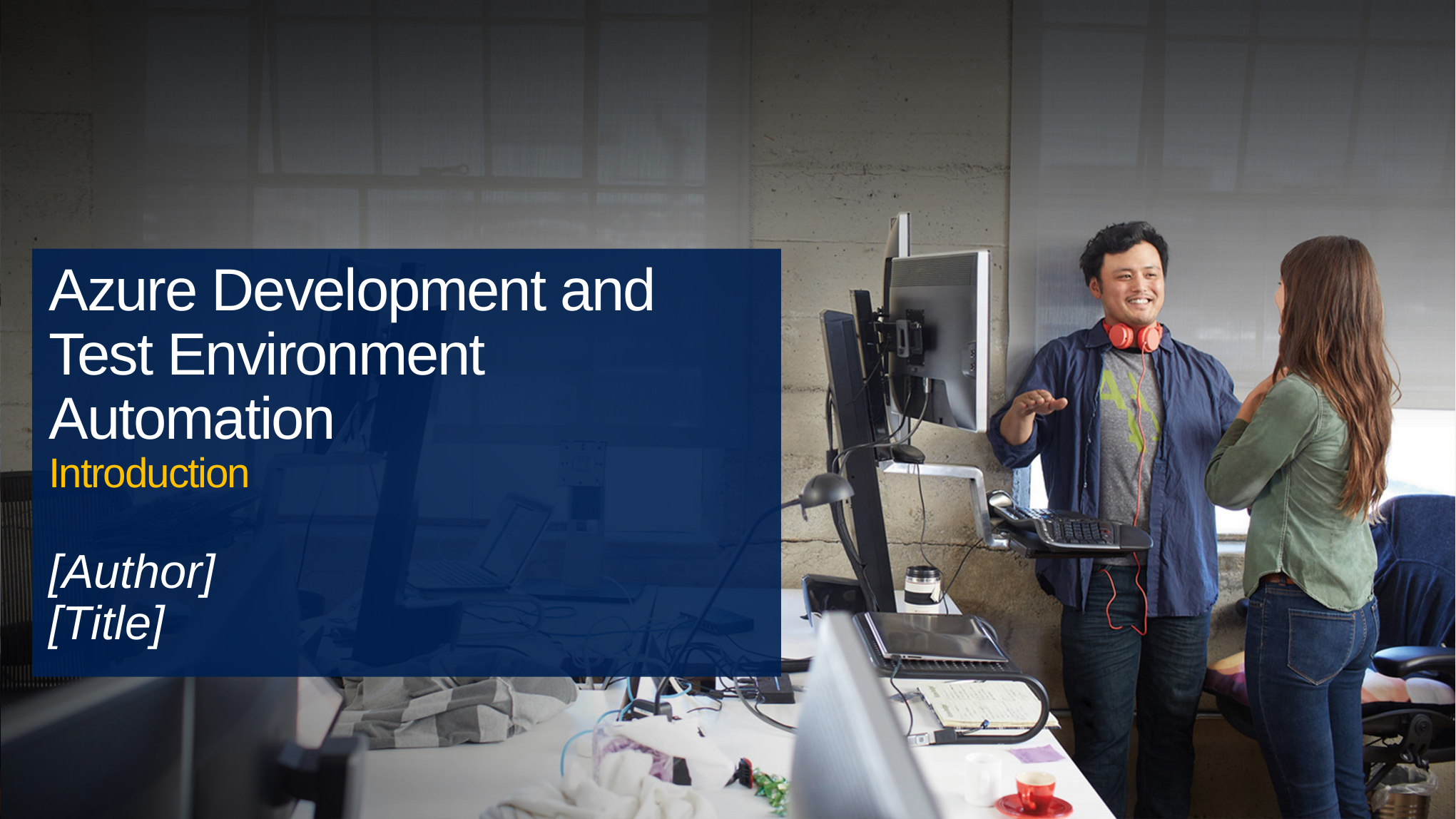

# Azure Development and Test Environment Automation Introduction
[Author]
[Title]